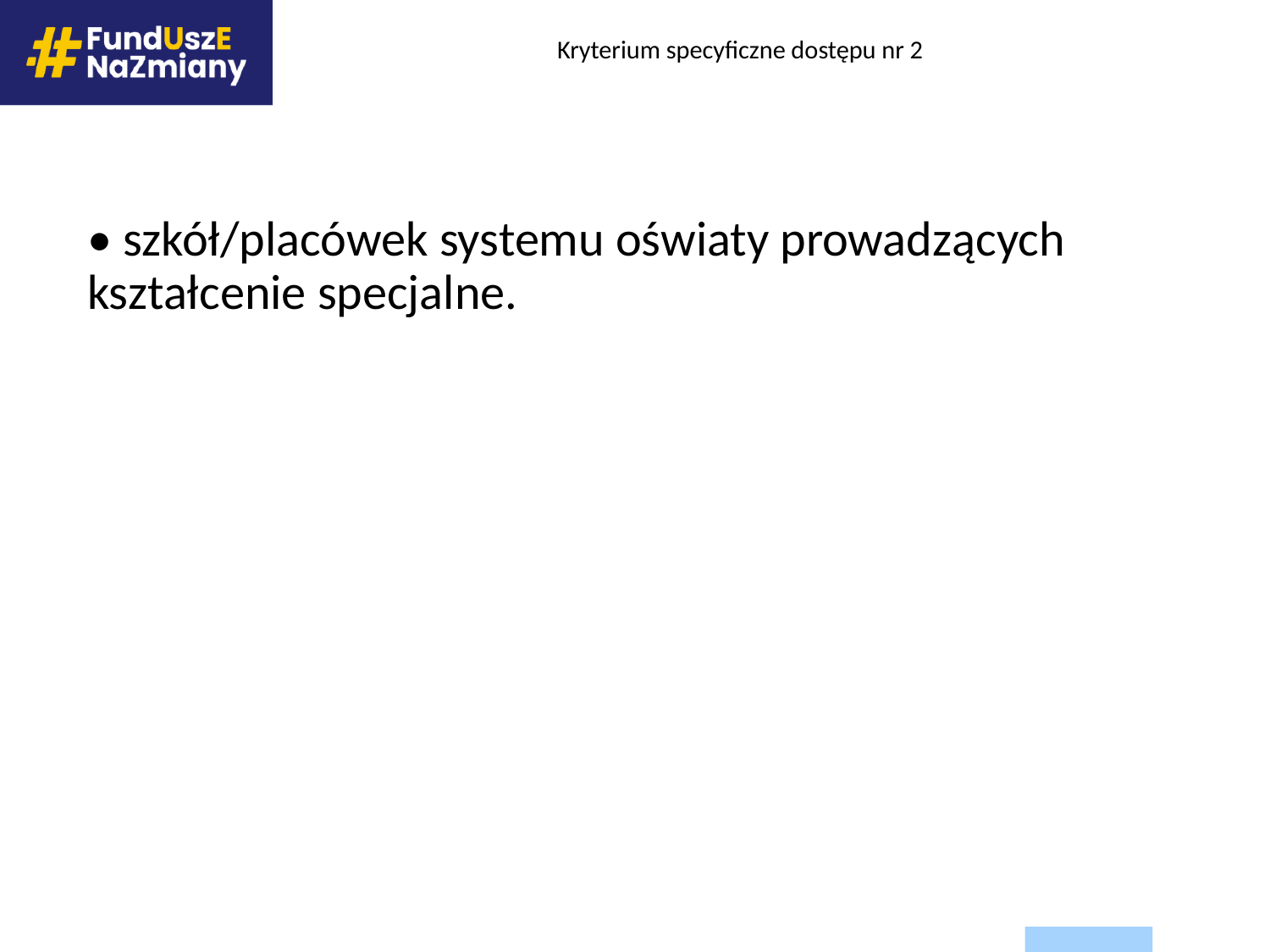

# Kryterium specyficzne dostępu nr 2

• szkół/placówek systemu oświaty prowadzących kształcenie specjalne.